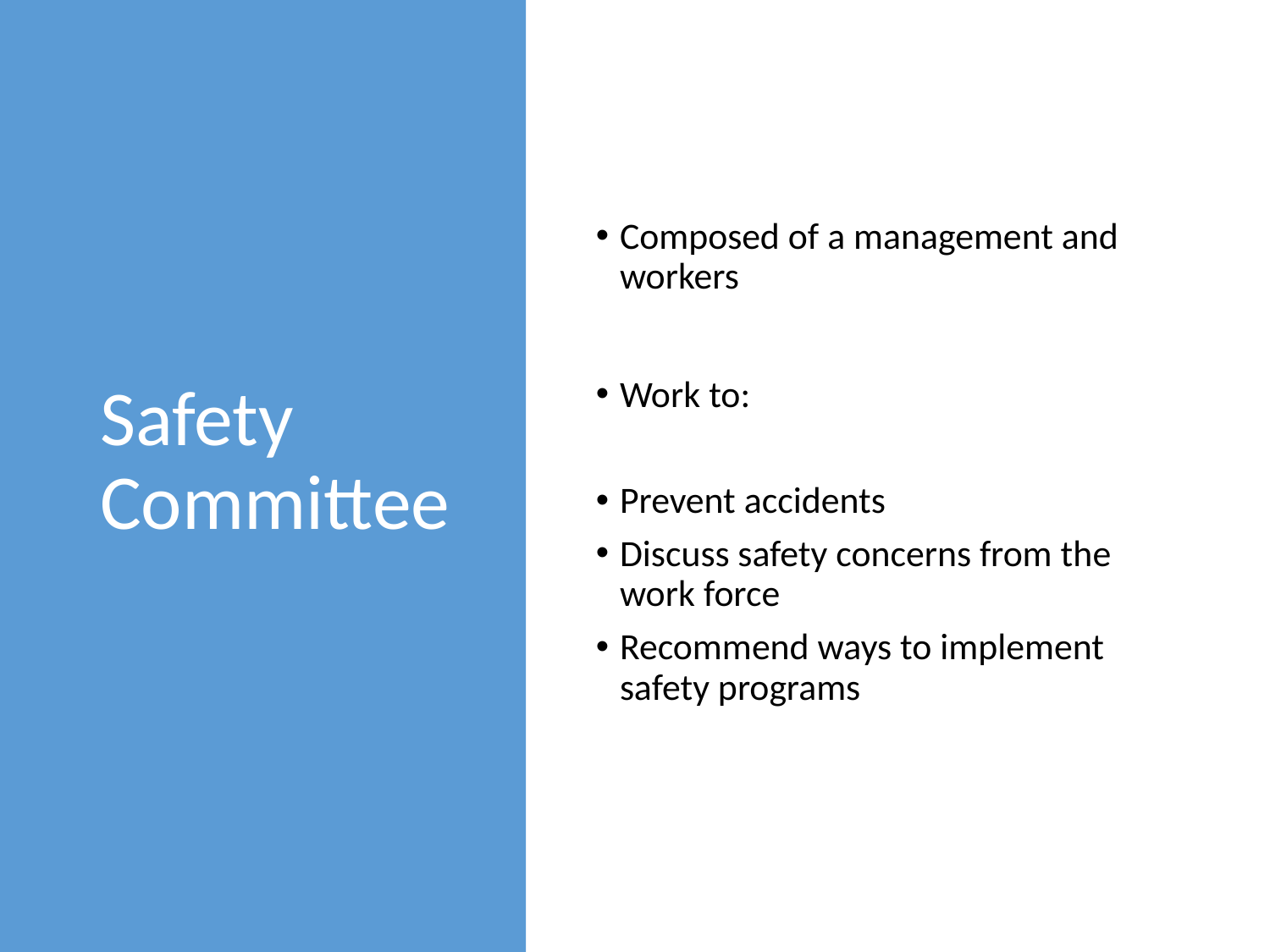

Safety Committee
Composed of a management and workers

Work to:

Prevent accidents
Discuss safety concerns from the work force
Recommend ways to implement safety programs